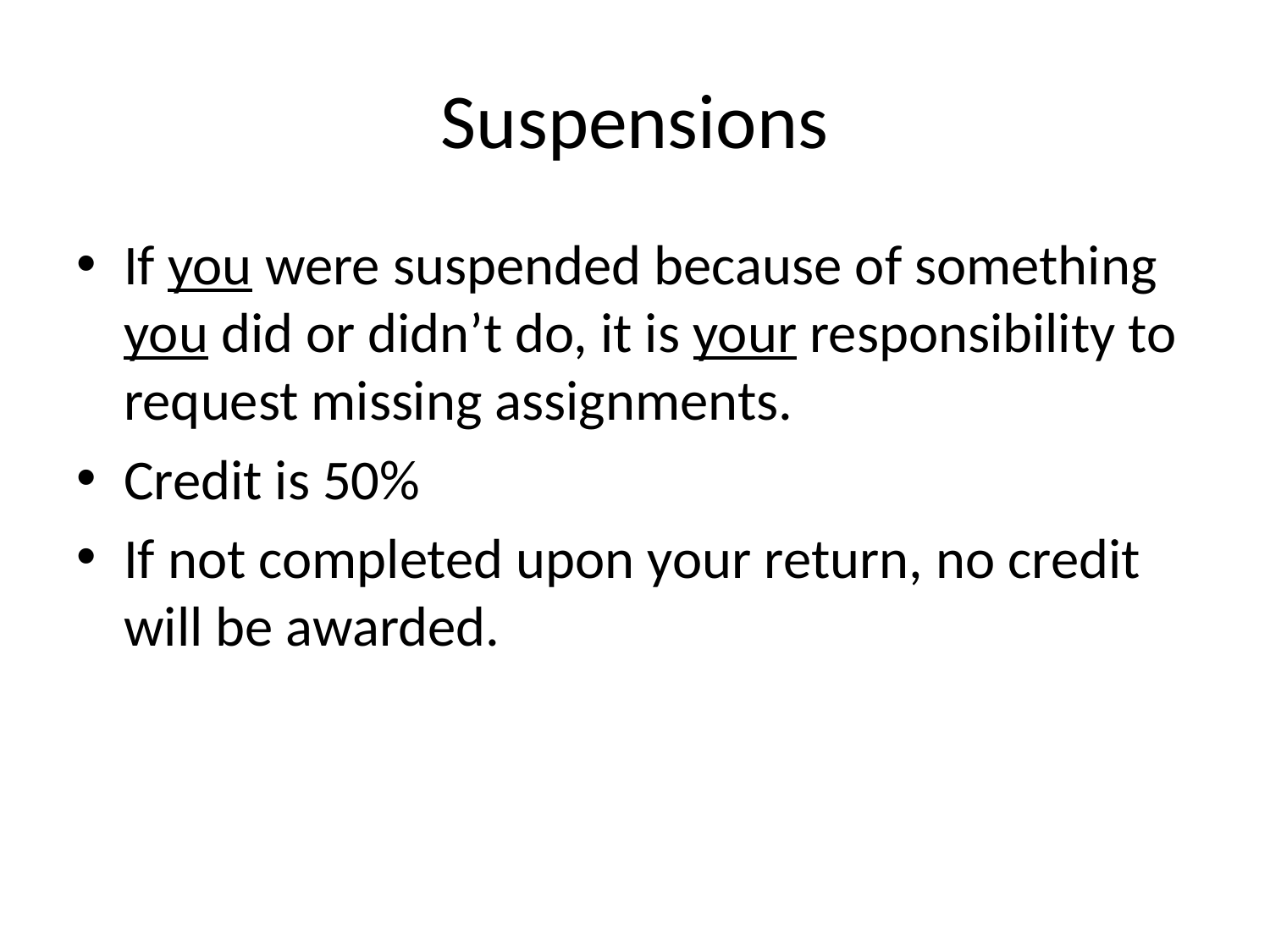

# Suspensions
If you were suspended because of something you did or didn’t do, it is your responsibility to request missing assignments.
Credit is 50%
If not completed upon your return, no credit will be awarded.